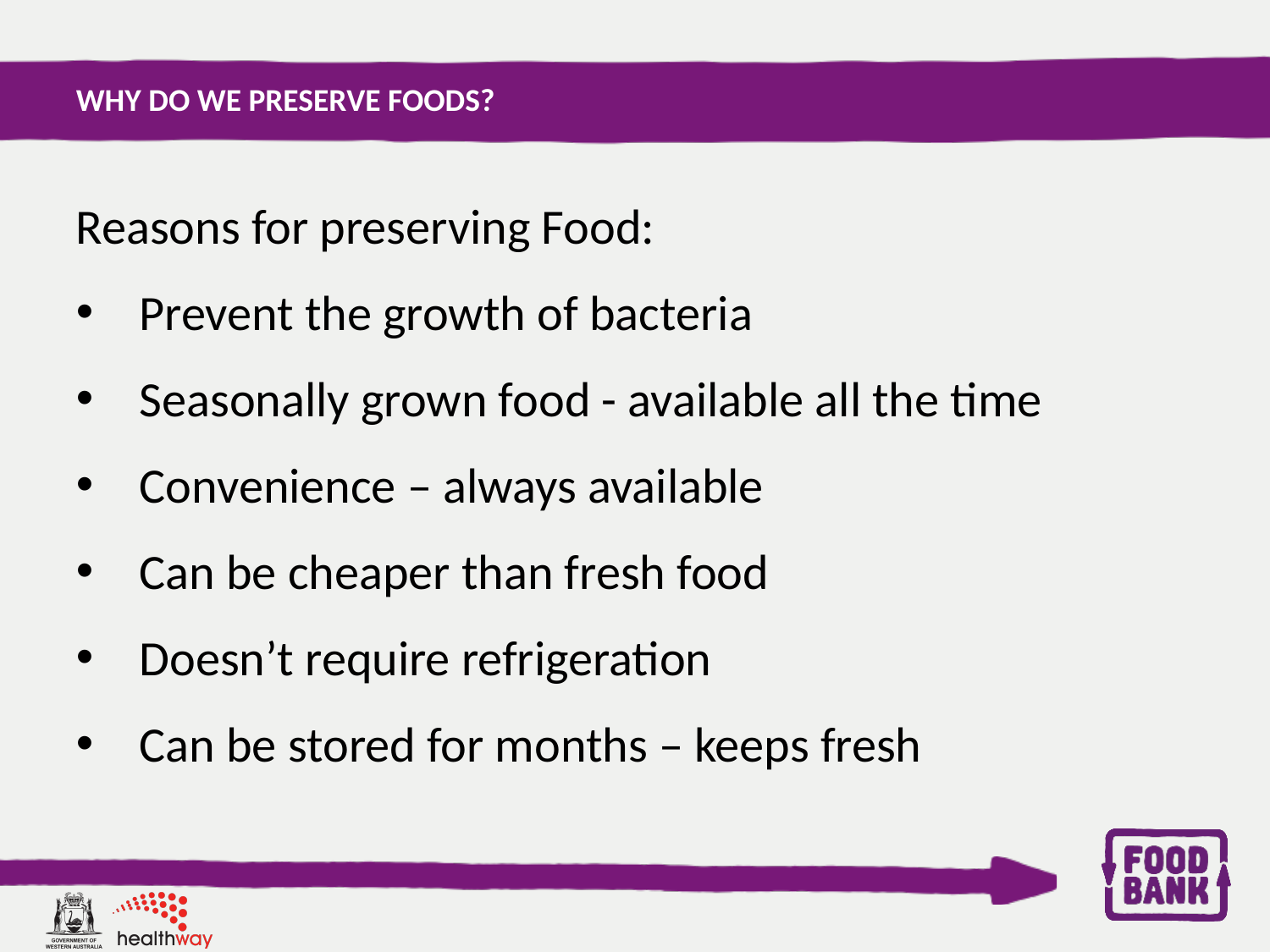

Why do we preserve foods?
Reasons for preserving Food:
Prevent the growth of bacteria
Seasonally grown food - available all the time
Convenience – always available
Can be cheaper than fresh food
Doesn’t require refrigeration
Can be stored for months – keeps fresh